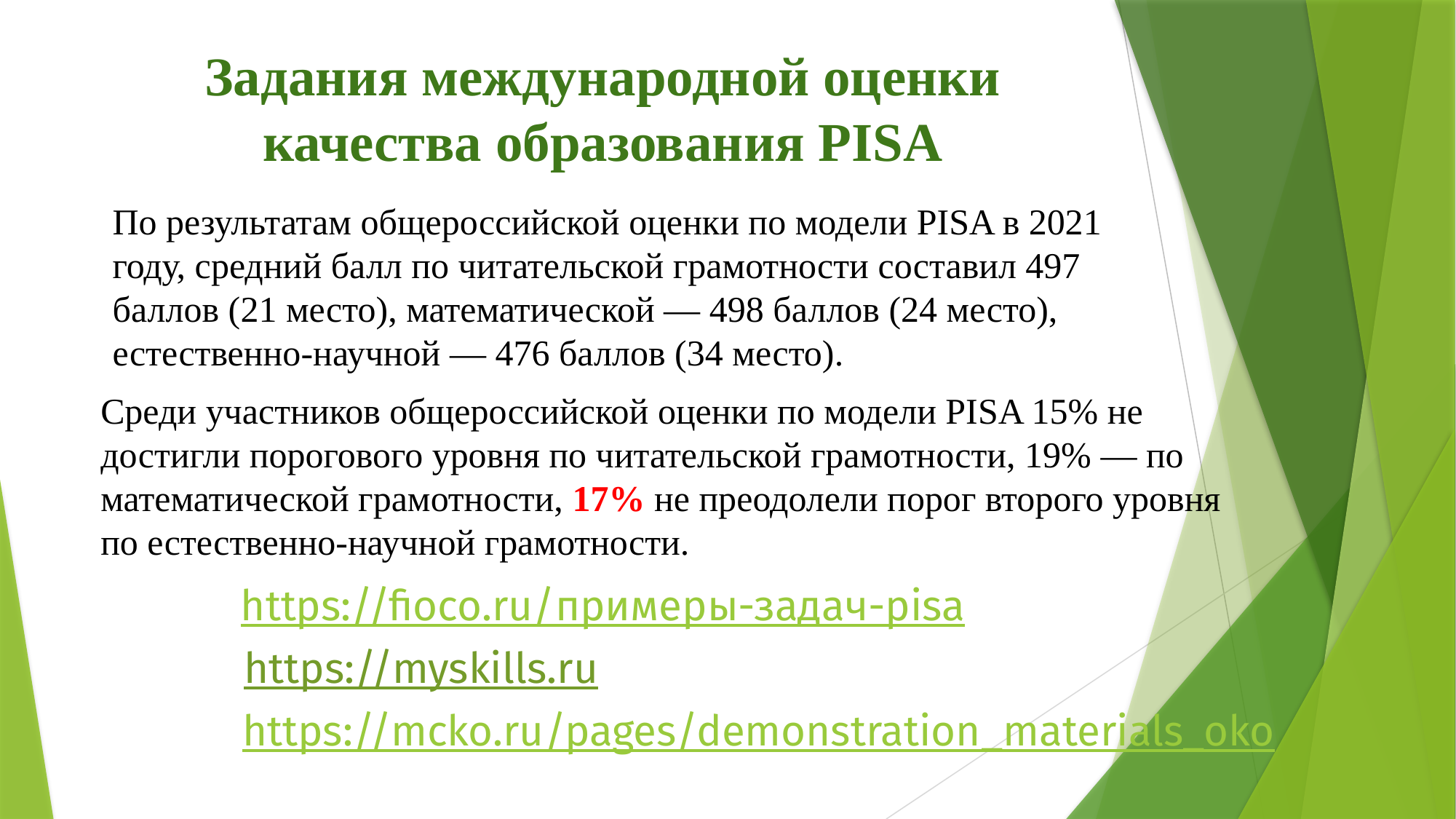

# Задания международной оценки качества образования PISA
По результатам общероссийской оценки по модели PISA в 2021 году, средний балл по читательской грамотности составил 497 баллов (21 место), математической — 498 баллов (24 место), естественно-научной — 476 баллов (34 место).
Среди участников общероссийской оценки по модели PISA 15% не достигли порогового уровня по читательской грамотности, 19% — по математической грамотности, 17% не преодолели порог второго уровня по естественно-научной грамотности.
https://fioco.ru/примеры-задач-pisa
https://myskills.ru
https://mcko.ru/pages/demonstration_materials_oko